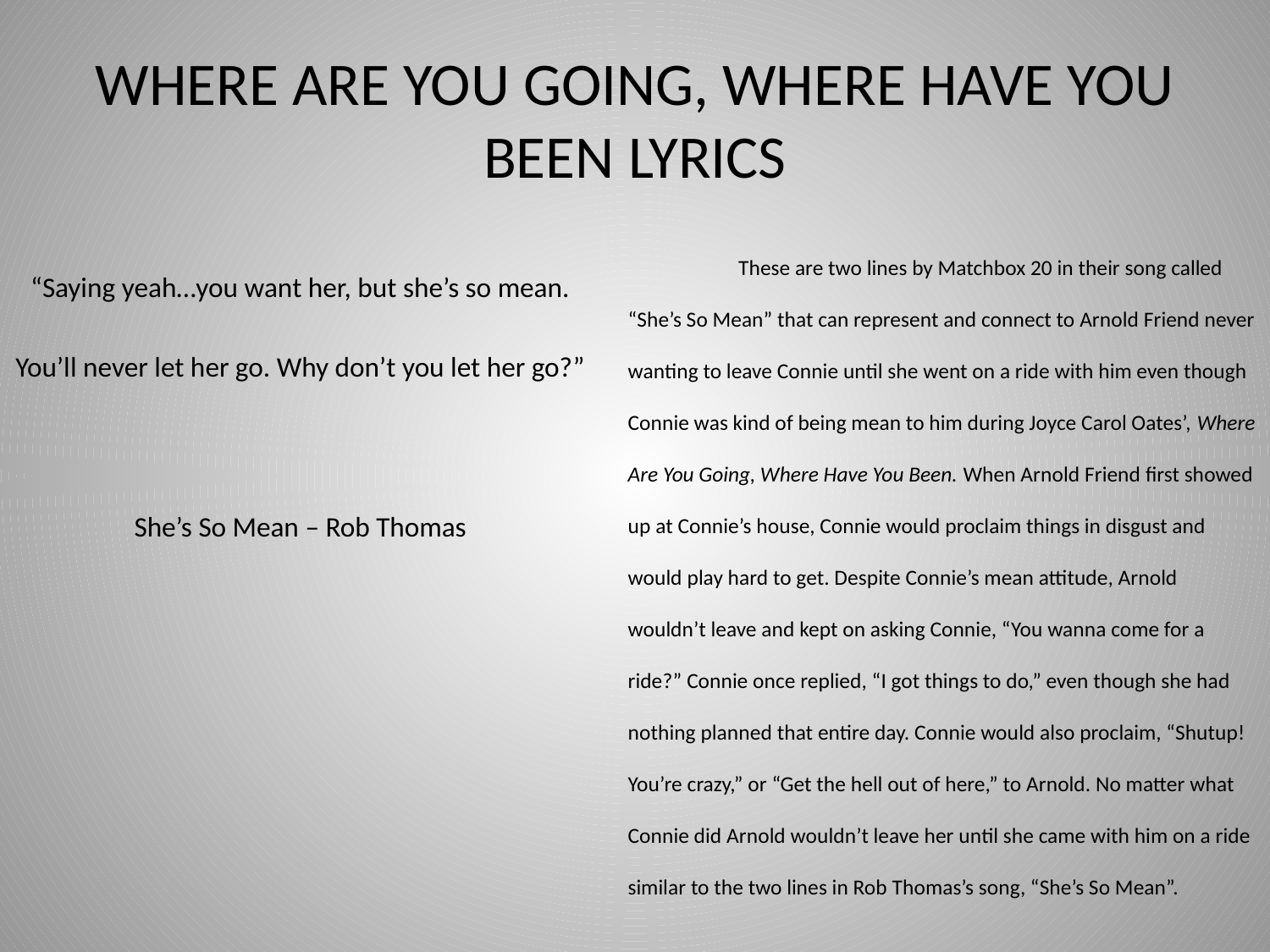

# WHERE ARE YOU GOING, WHERE HAVE YOU BEEN LYRICS
“Saying yeah…you want her, but she’s so mean.
You’ll never let her go. Why don’t you let her go?”

She’s So Mean – Rob Thomas
	These are two lines by Matchbox 20 in their song called “She’s So Mean” that can represent and connect to Arnold Friend never wanting to leave Connie until she went on a ride with him even though Connie was kind of being mean to him during Joyce Carol Oates’, Where Are You Going, Where Have You Been. When Arnold Friend first showed up at Connie’s house, Connie would proclaim things in disgust and would play hard to get. Despite Connie’s mean attitude, Arnold wouldn’t leave and kept on asking Connie, “You wanna come for a ride?” Connie once replied, “I got things to do,” even though she had nothing planned that entire day. Connie would also proclaim, “Shutup! You’re crazy,” or “Get the hell out of here,” to Arnold. No matter what Connie did Arnold wouldn’t leave her until she came with him on a ride similar to the two lines in Rob Thomas’s song, “She’s So Mean”.